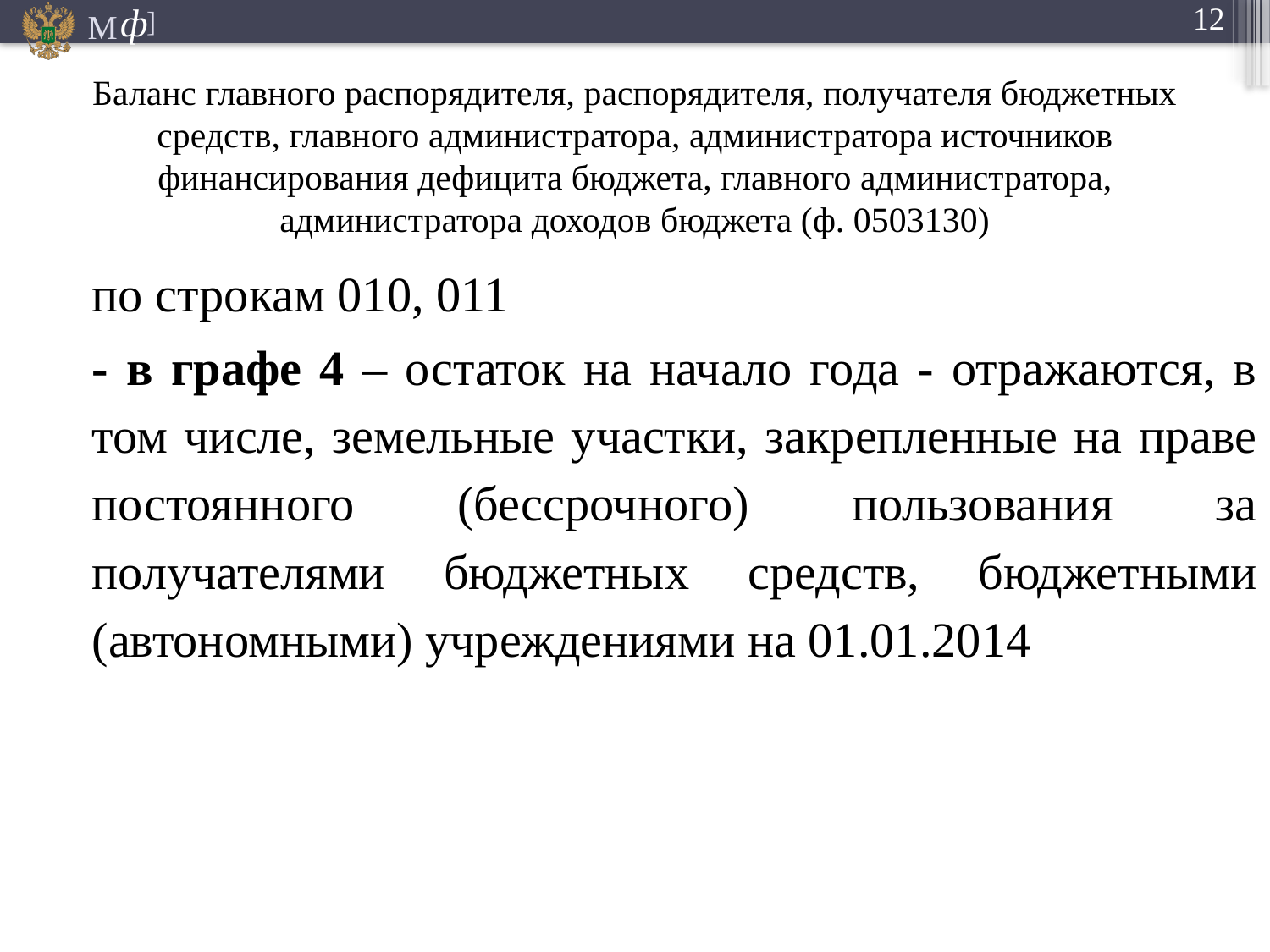

# Баланс главного распорядителя, распорядителя, получателя бюджетных средств, главного администратора, администратора источников финансирования дефицита бюджета, главного администратора, администратора доходов бюджета (ф. 0503130)
по строкам 010, 011
- в графе 4 – остаток на начало года - отражаются, в том числе, земельные участки, закрепленные на праве постоянного (бессрочного) пользования за получателями бюджетных средств, бюджетными (автономными) учреждениями на 01.01.2014
05.02.2015